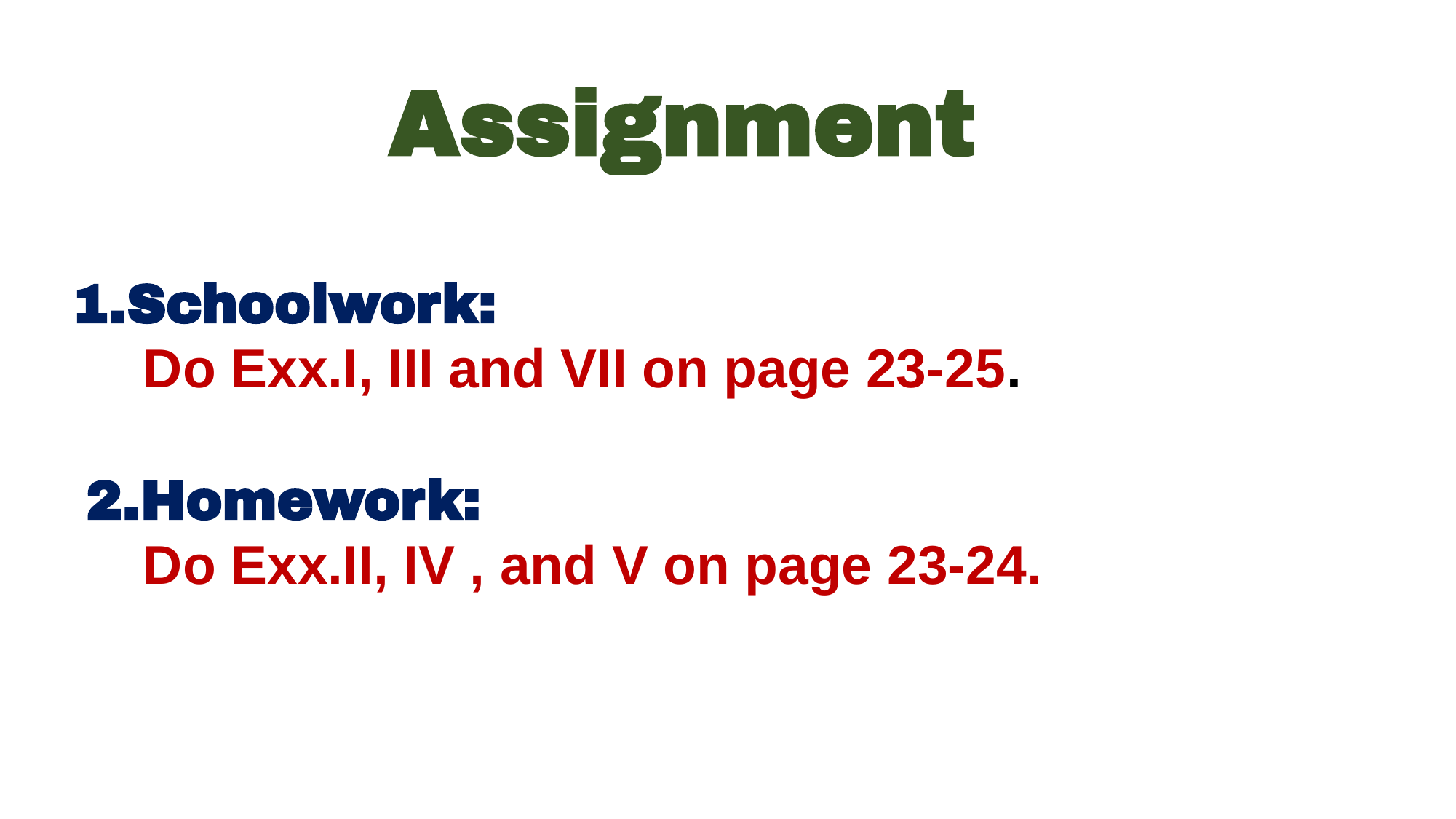

Assignment
 1.Schoolwork:
     Do Exx.I, III and VII on page 23-25.

 2.Homework:
     Do Exx.II, IV , and V on page 23-24.